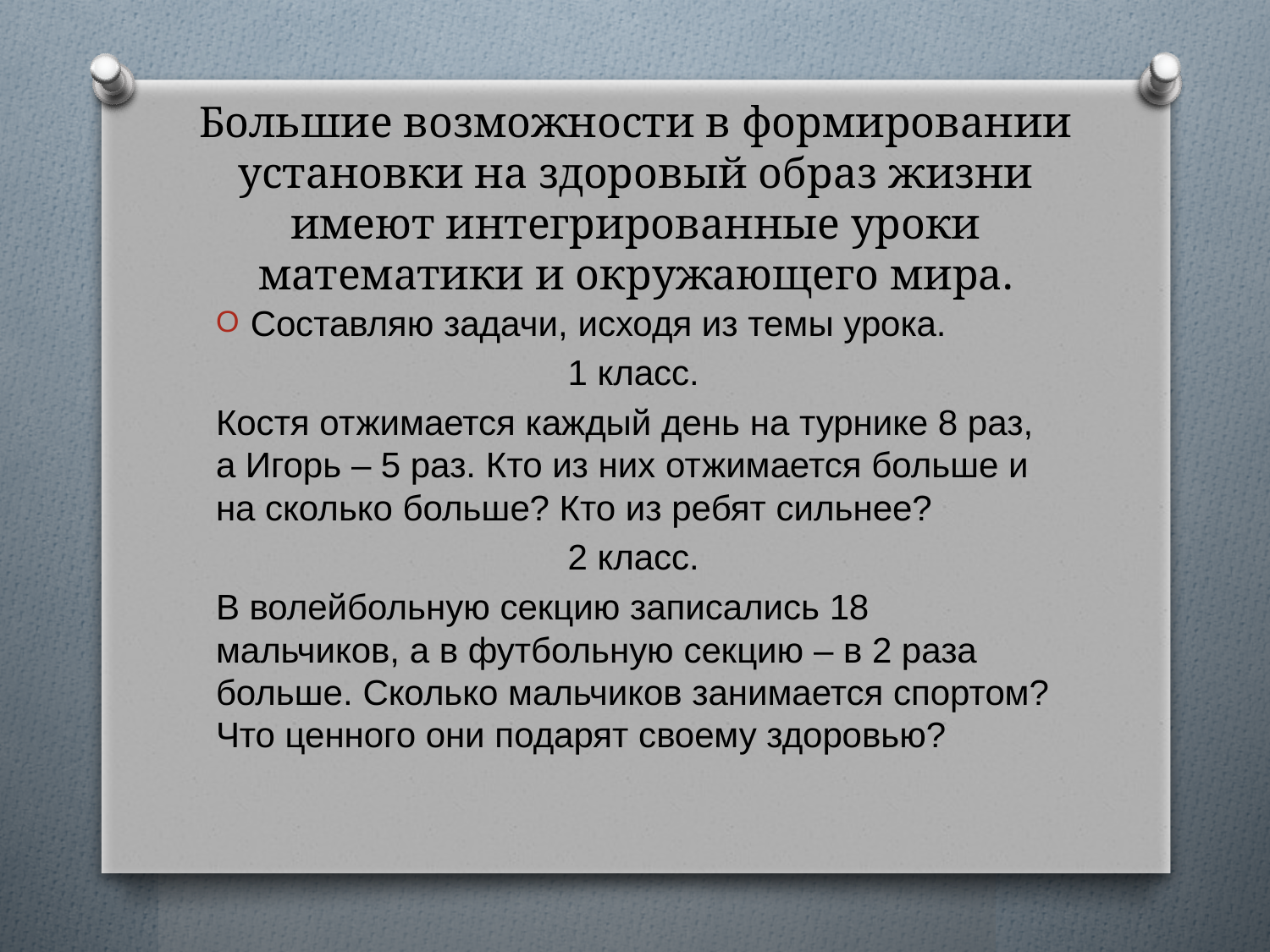

# Большие возможности в формировании установки на здоровый образ жизни имеют интегрированные уроки математики и окружающего мира.
Составляю задачи, исходя из темы урока.
1 класс.
Костя отжимается каждый день на турнике 8 раз, а Игорь – 5 раз. Кто из них отжимается больше и на сколько больше? Кто из ребят сильнее?
2 класс.
В волейбольную секцию записались 18 мальчиков, а в футбольную секцию – в 2 раза больше. Сколько мальчиков занимается спортом? Что ценного они подарят своему здоровью?